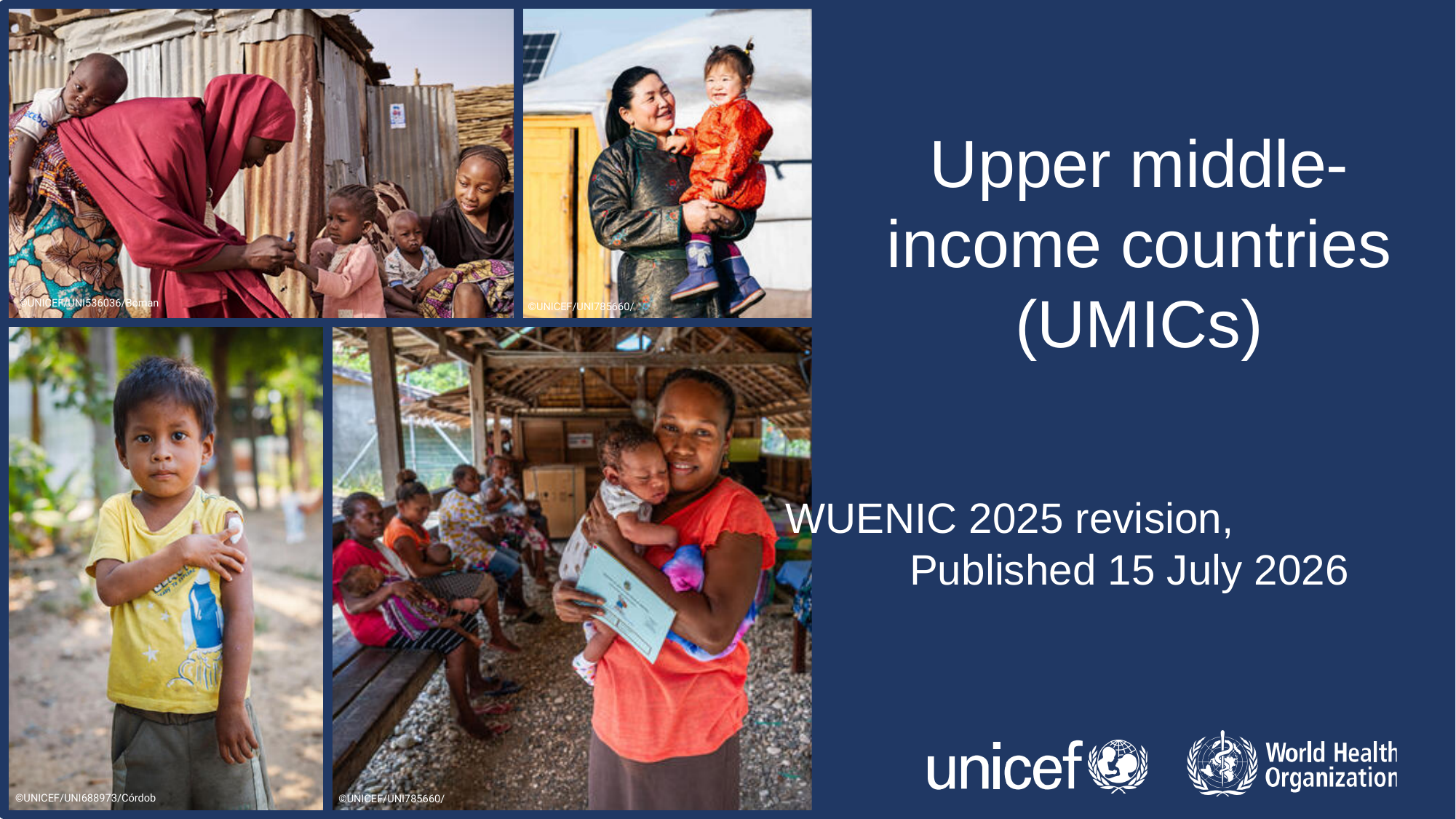

# Upper middle-income countries (UMICs)
WUENIC 2025 revision,
Published 15 July 2026